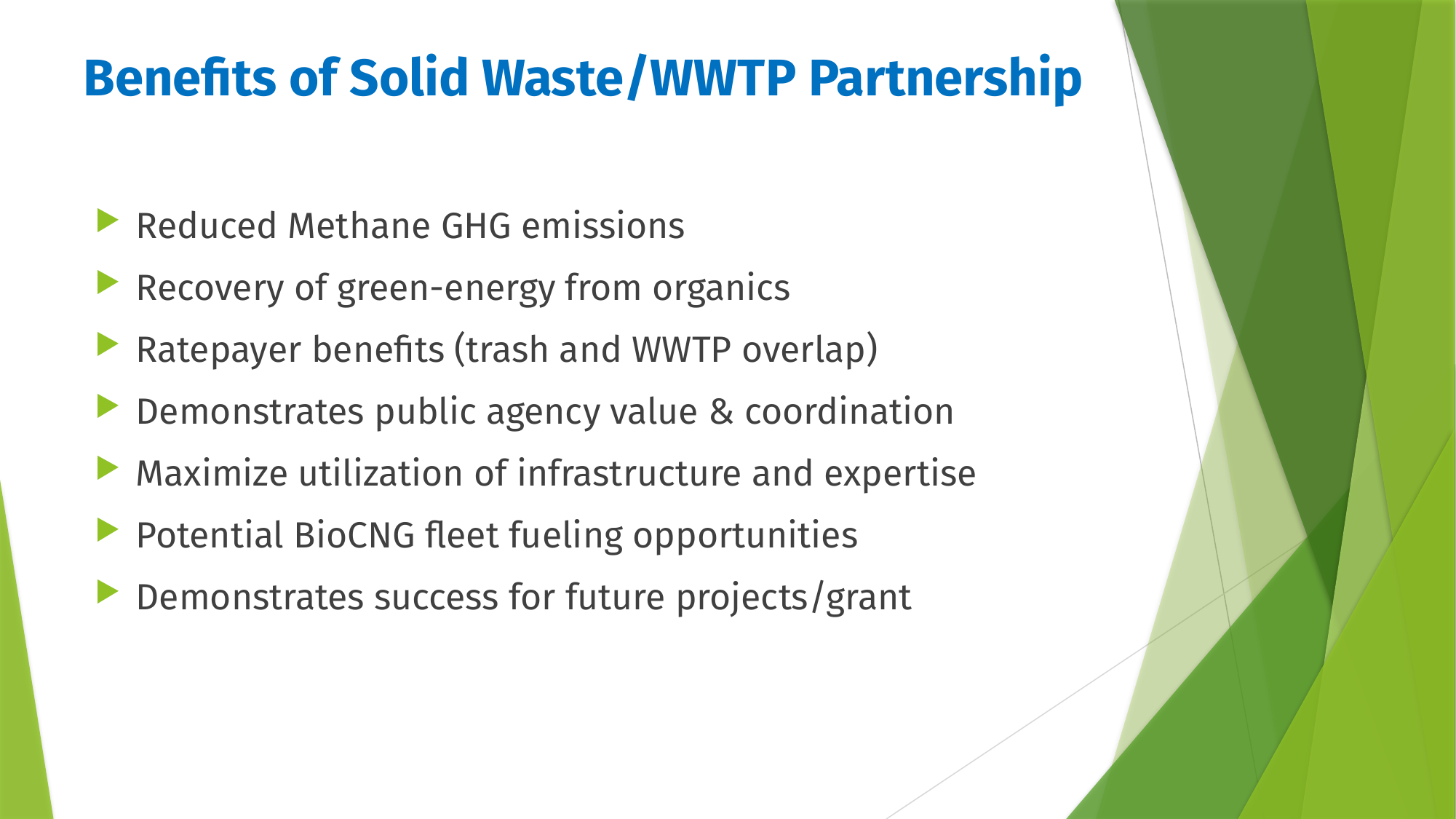

# Benefits of Solid Waste/WWTP Partnership
Reduced Methane GHG emissions
Recovery of green-energy from organics
Ratepayer benefits (trash and WWTP overlap)
Demonstrates public agency value & coordination
Maximize utilization of infrastructure and expertise
Potential BioCNG fleet fueling opportunities
Demonstrates success for future projects/grant